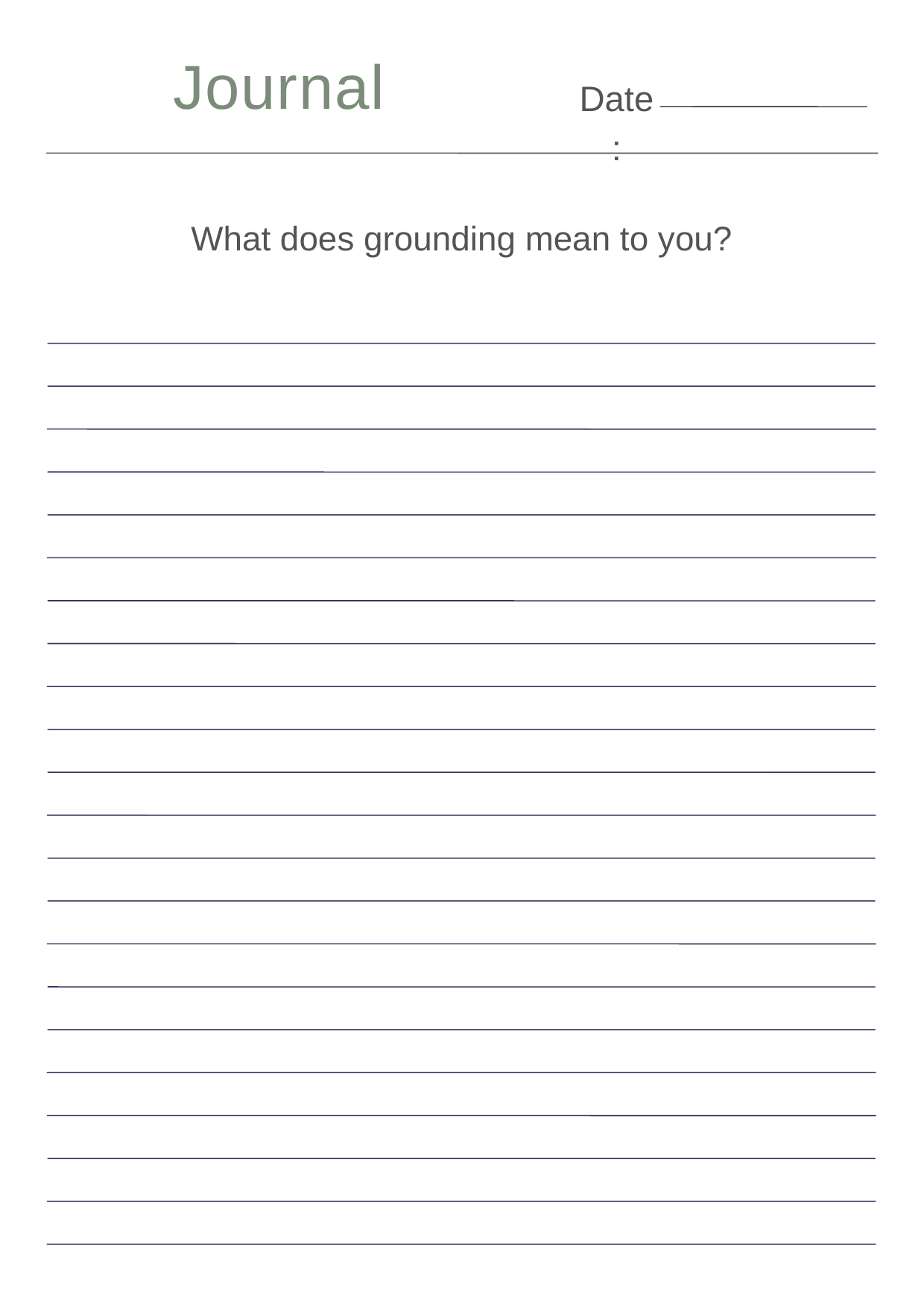

Journal
Date:

What does grounding mean to you?